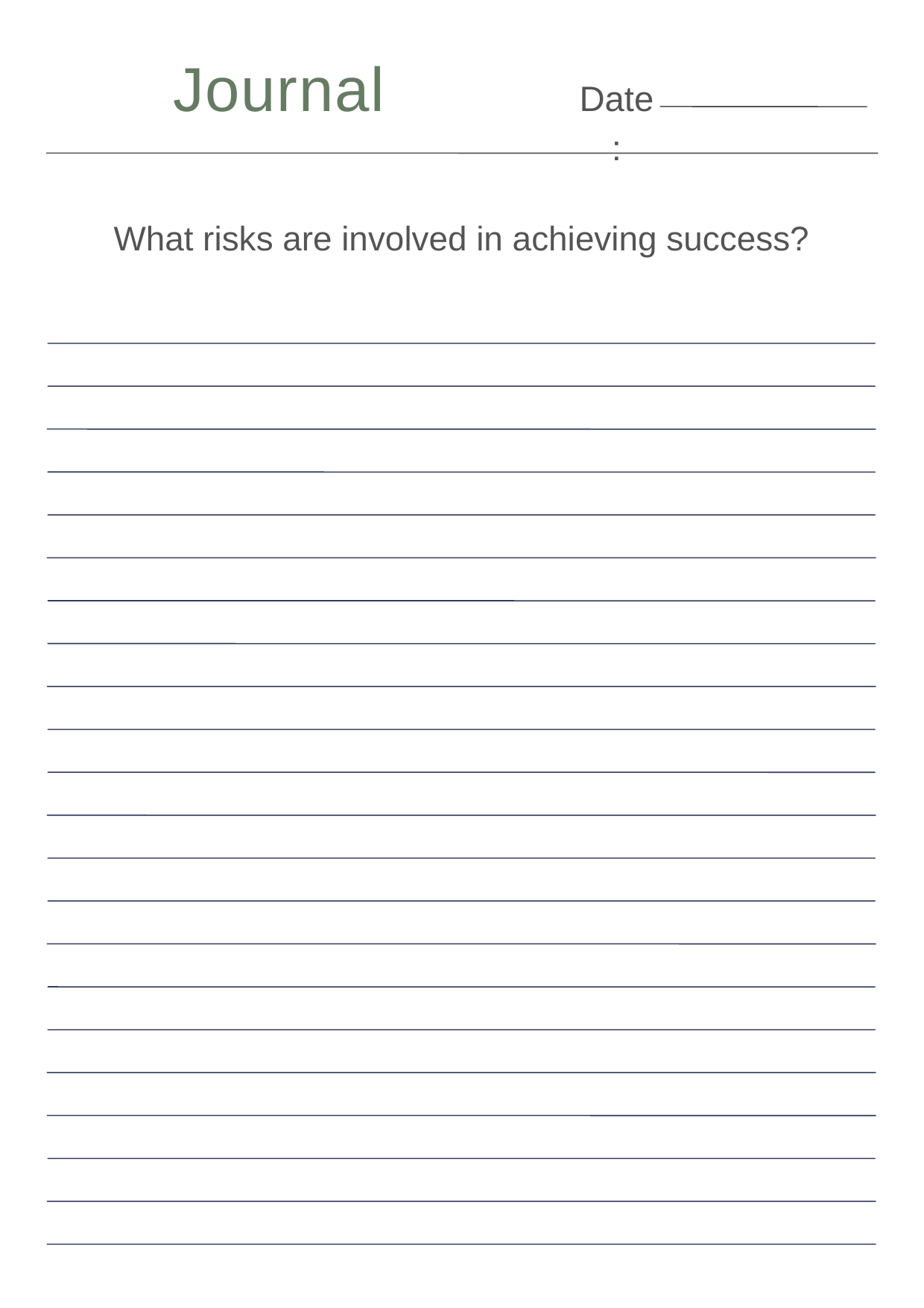

Journal
Date:

What risks are involved in achieving success?